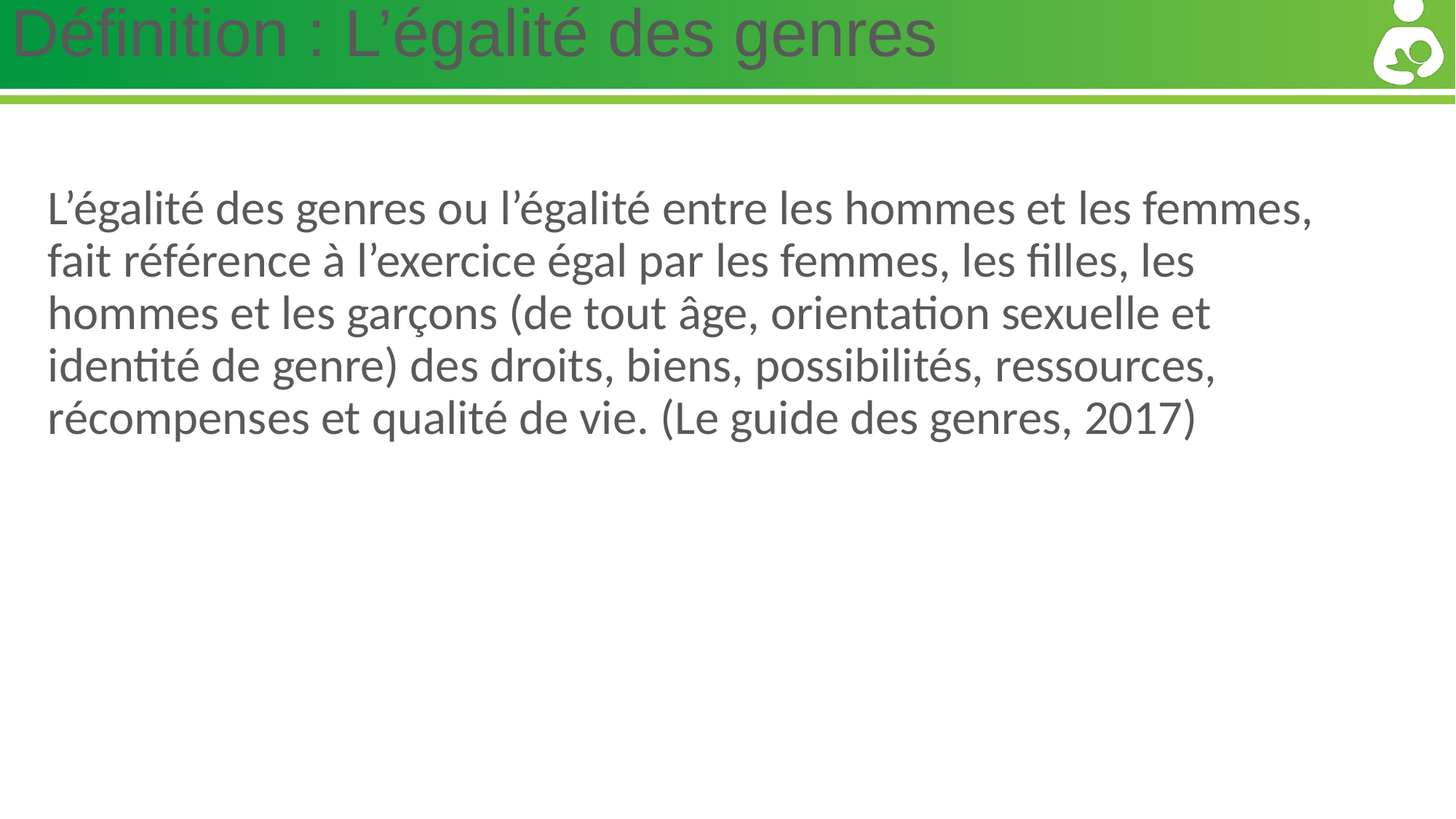

# Définition : L’égalité des genres
L’égalité des genres ou l’égalité entre les hommes et les femmes, fait référence à l’exercice égal par les femmes, les filles, les hommes et les garçons (de tout âge, orientation sexuelle et identité de genre) des droits, biens, possibilités, ressources, récompenses et qualité de vie. (Le guide des genres, 2017)